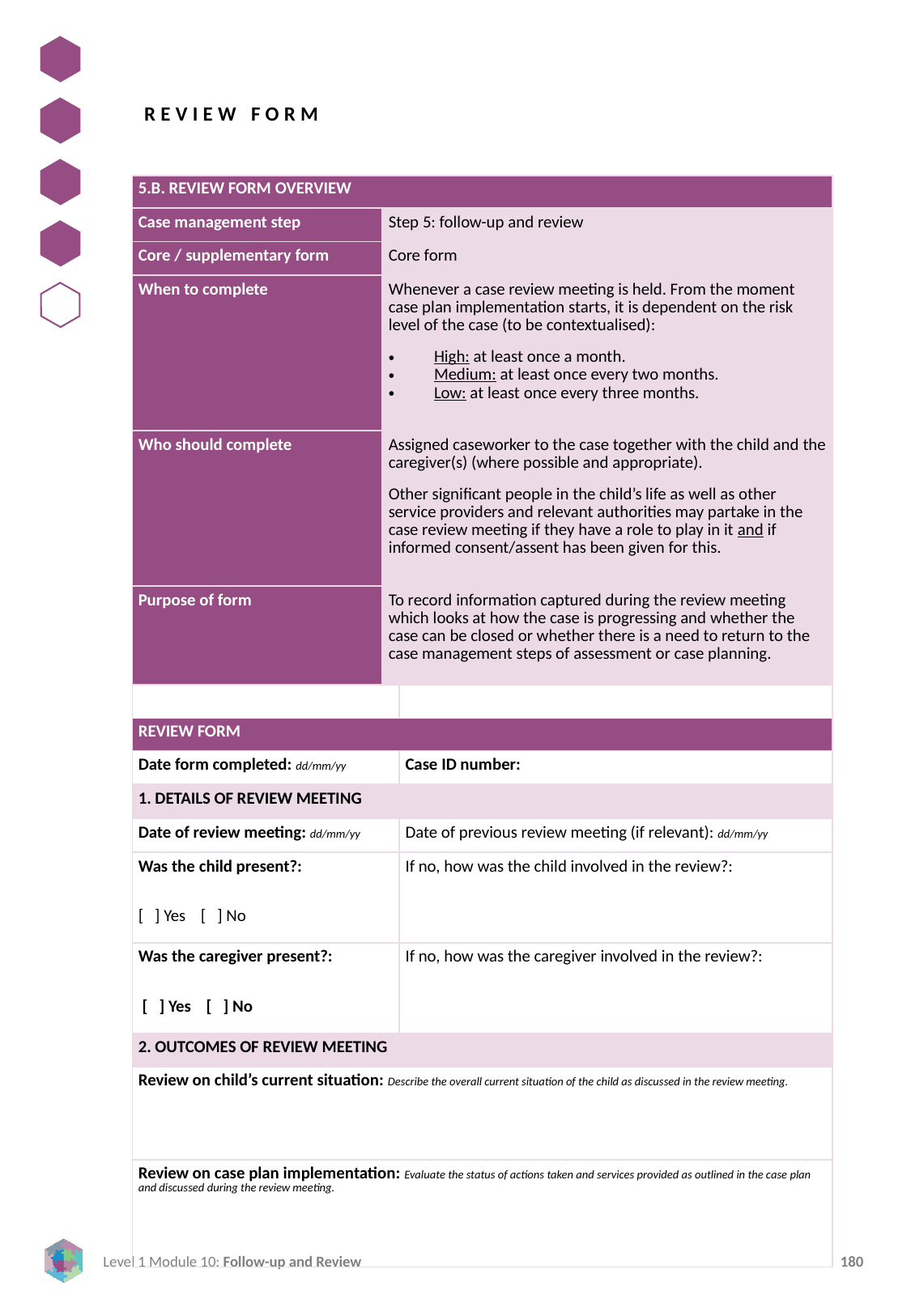

REVIEW FORM

| 5.B. REVIEW FORM OVERVIEW |  |  |
| --- | --- | --- |
| Case management step | Step 5: follow-up and review |  |
| Core / supplementary form | Core form |  |
| When to complete | Whenever a case review meeting is held. From the moment case plan implementation starts, it is dependent on the risk level of the case (to be contextualised): High: at least once a month. Medium: at least once every two months. Low: at least once every three months. |  |
| Who should complete | Assigned caseworker to the case together with the child and the caregiver(s) (where possible and appropriate). Other significant people in the child’s life as well as other service providers and relevant authorities may partake in the case review meeting if they have a role to play in it and if informed consent/assent has been given for this. |  |
| Purpose of form | To record information captured during the review meeting which looks at how the case is progressing and whether the case can be closed or whether there is a need to return to the case management steps of assessment or case planning. |  |
|  |  |  |
| REVIEW FORM |  |  |
| Date form completed: dd/mm/yy |  | Case ID number: |
| 1. DETAILS OF REVIEW MEETING |  |  |
| Date of review meeting: dd/mm/yy |  | Date of previous review meeting (if relevant): dd/mm/yy |
| Was the child present?: [ ] Yes [ ] No |  | If no, how was the child involved in the review?: |
| Was the caregiver present?: [ ] Yes [ ] No |  | If no, how was the caregiver involved in the review?: |
| 2. OUTCOMES OF REVIEW MEETING |  |  |
| Review on child’s current situation: Describe the overall current situation of the child as discussed in the review meeting. |  |  |
| Review on case plan implementation: Evaluate the status of actions taken and services provided as outlined in the case plan and discussed during the review meeting. |  |  |